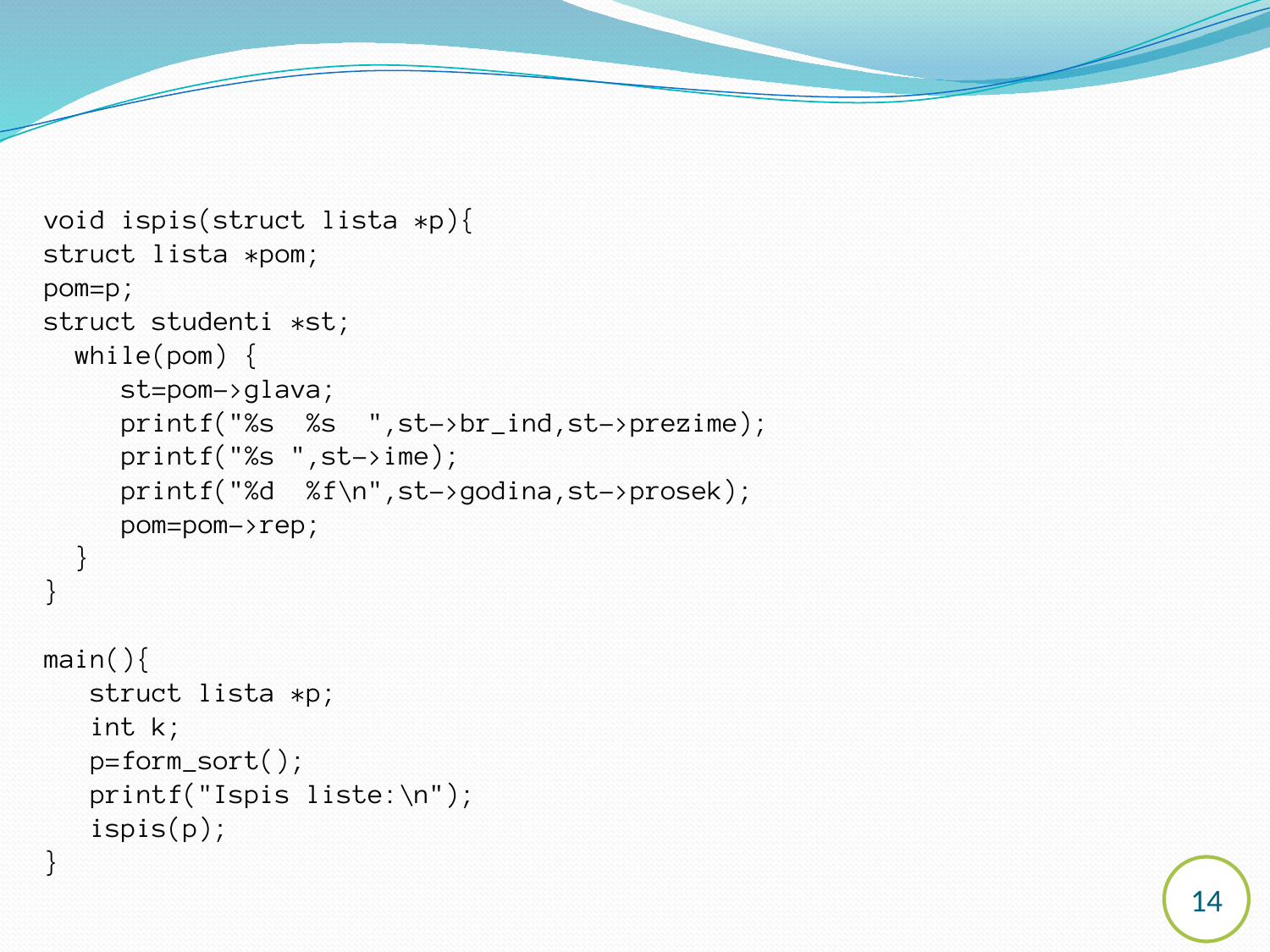

void ispis(struct lista *p){
struct lista *pom;
pom=p;
struct studenti *st;
  while(pom) {
     st=pom->glava;
     printf("%s  %s  ",st->br_ind,st->prezime);
     printf("%s ",st->ime);
     printf("%d  %f\n",st->godina,st->prosek);
     pom=pom->rep;
  }
}

main(){
   struct lista *p;
   int k;
   p=form_sort();
   printf("Ispis liste:\n");
   ispis(p);
}
14